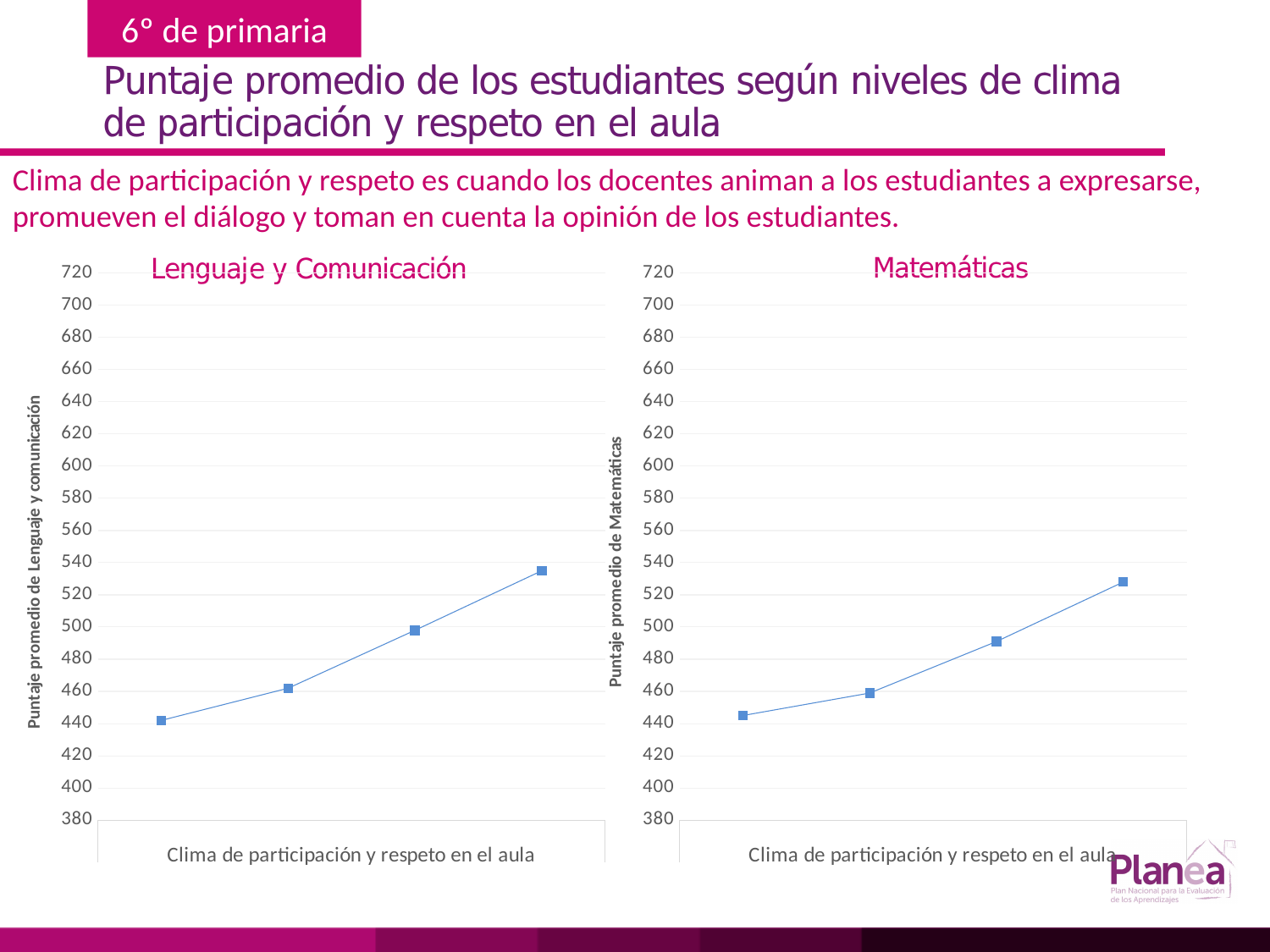

# Puntaje promedio de los estudiantes según niveles de clima de participación y respeto en el aula

Clima de participación y respeto es cuando los docentes animan a los estudiantes a expresarse, promueven el diálogo y toman en cuenta la opinión de los estudiantes.
Matemáticas

### Chart

| Category |  |
|---|---|
|   | 442.0 |
|   | 462.0 |
|   | 498.0 |
|   | 535.0 |

### Chart

| Category |  |
|---|---|
|   | 445.0 |
|   | 459.0 |
|   | 491.0 |
|   | 528.0 |
Lenguaje y Comunicación